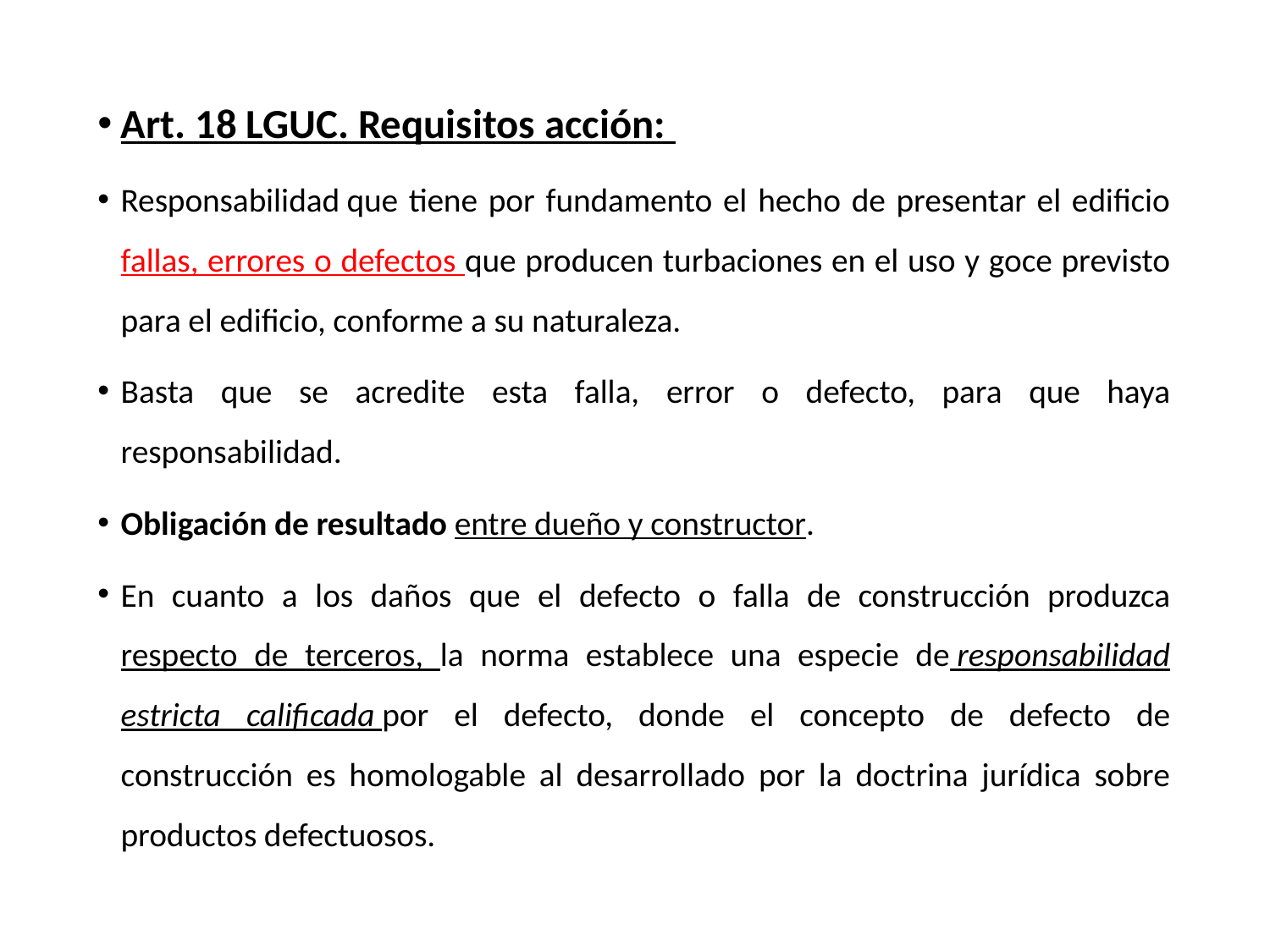

Art. 18 LGUC. Requisitos acción:
Responsabilidad que tiene por fundamento el hecho de presentar el edificio fallas, errores o defectos que producen turbaciones en el uso y goce previsto para el edificio, conforme a su naturaleza.
Basta que se acredite esta falla, error o defecto, para que haya responsabilidad.
Obligación de resultado entre dueño y constructor.
En cuanto a los daños que el defecto o falla de construcción produzca respecto de terceros, la norma establece una especie de responsabilidad estricta calificada por el defecto, donde el concepto de defecto de construcción es homologable al desarrollado por la doctrina jurídica sobre productos defectuosos.